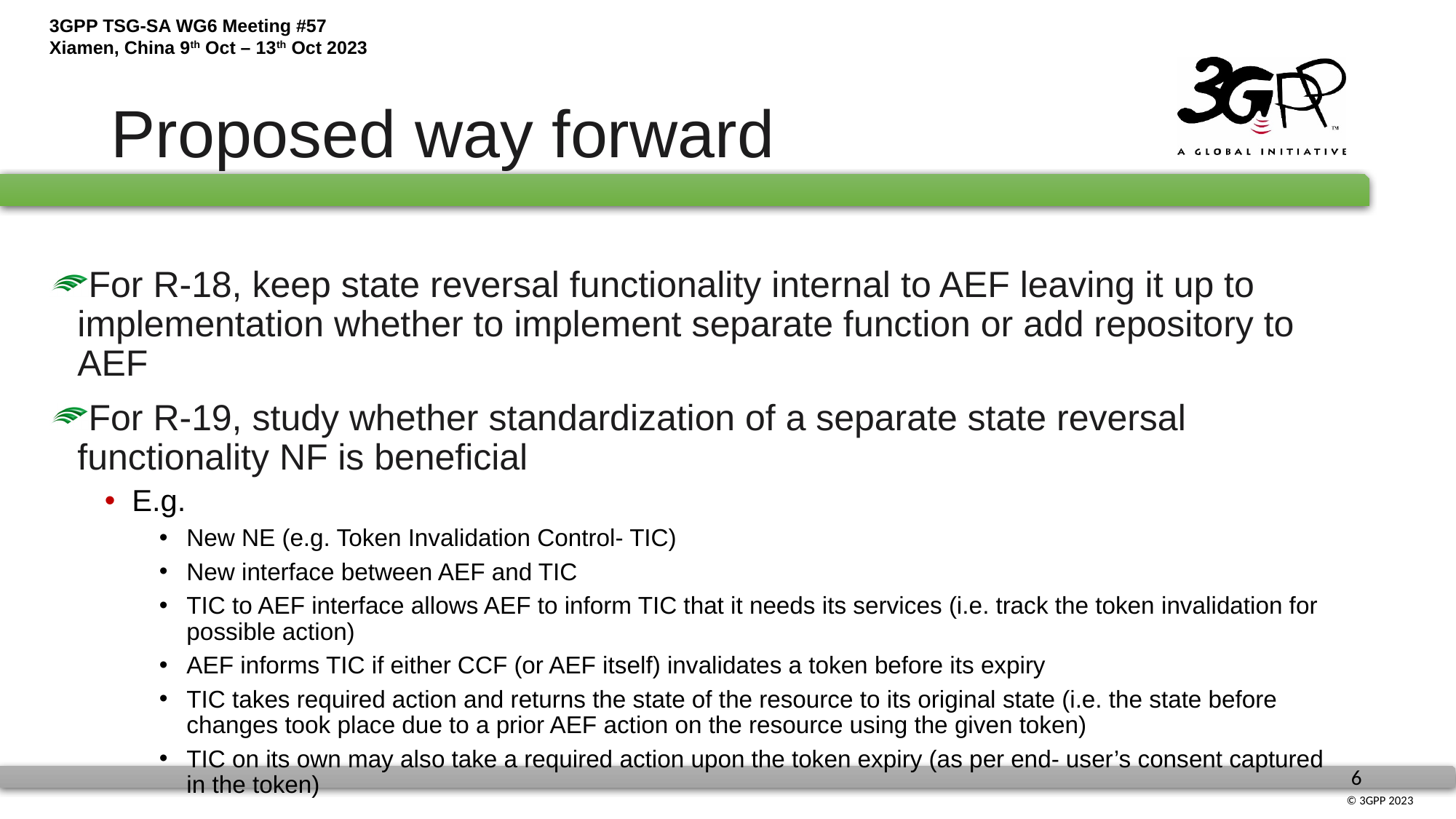

# Proposed way forward

For R-18, keep state reversal functionality internal to AEF leaving it up to implementation whether to implement separate function or add repository to AEF
For R-19, study whether standardization of a separate state reversal functionality NF is beneficial
E.g.
New NE (e.g. Token Invalidation Control- TIC)
New interface between AEF and TIC
TIC to AEF interface allows AEF to inform TIC that it needs its services (i.e. track the token invalidation for possible action)
AEF informs TIC if either CCF (or AEF itself) invalidates a token before its expiry
TIC takes required action and returns the state of the resource to its original state (i.e. the state before changes took place due to a prior AEF action on the resource using the given token)
TIC on its own may also take a required action upon the token expiry (as per end- user’s consent captured in the token)